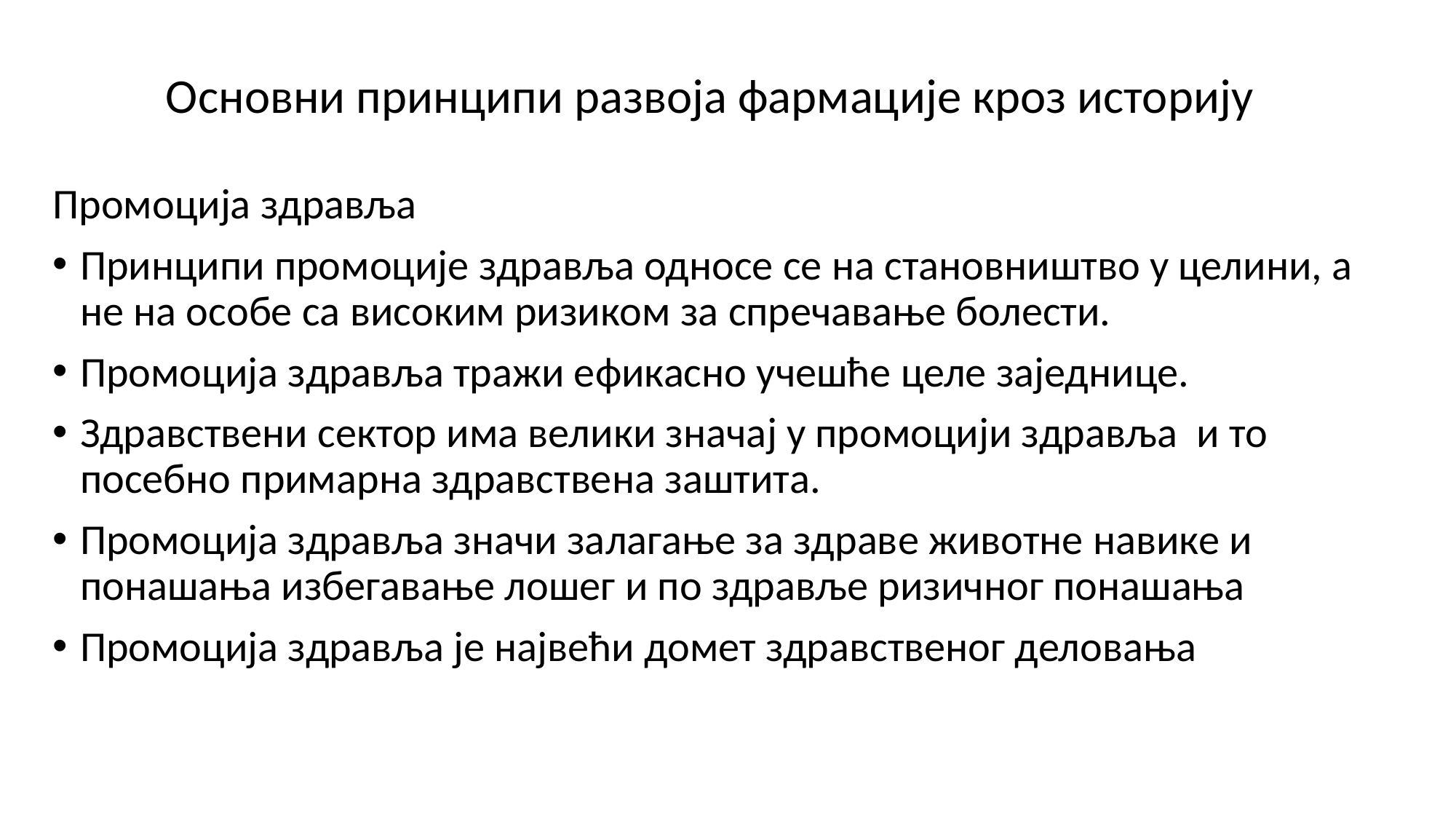

# Основни принципи развоја фармације кроз историју
Промоција здравља
Принципи промоције здравља односе се на становништво у целини, а не на особе са високим ризиком за спречавање болести.
Промоција здравља тражи ефикасно учешће целе заједнице.
Здравствени сектор има велики значај у промоцији здравља  и то посебно примарна здравствена заштита.
Промоција здравља значи залагање за здраве животне навике и понашања избегавање лошег и по здравље ризичног понашања
Промоција здравља је највећи домет здравственог деловања